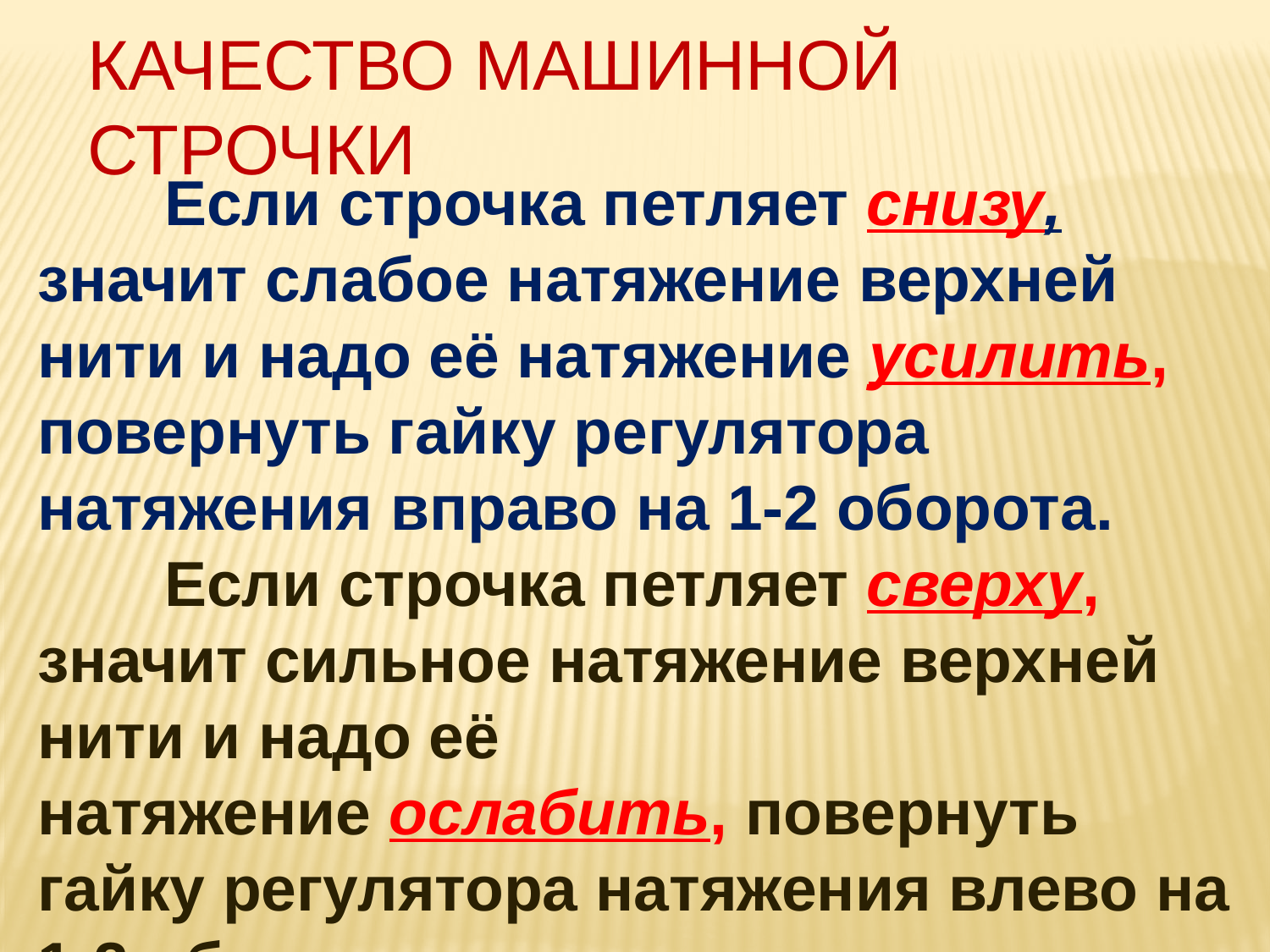

Качество машинной строчки
	Если строчка петляет снизу, значит слабое натяжение верхней нити и надо её натяжение усилить, повернуть гайку регулятора натяжения вправо на 1-2 оборота.
	Если строчка петляет сверху, значит сильное натяжение верхней нити и надо её
натяжение ослабить, повернуть гайку регулятора натяжения влево на 1-2 оборота.